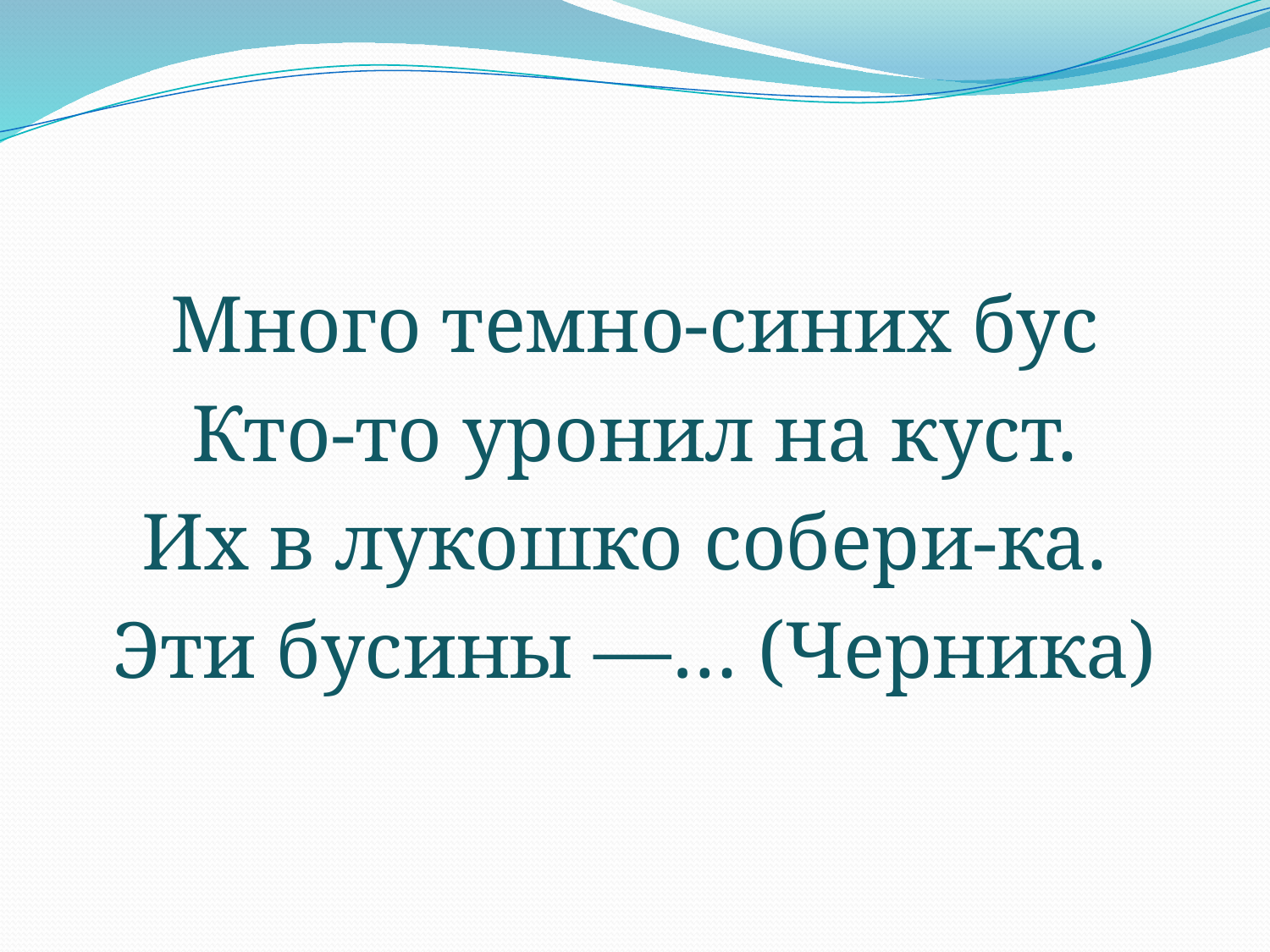

#
Много темно-синих бус
 Кто-то уронил на куст.
Их в лукошко собери-ка.
Эти бусины —… (Черника)